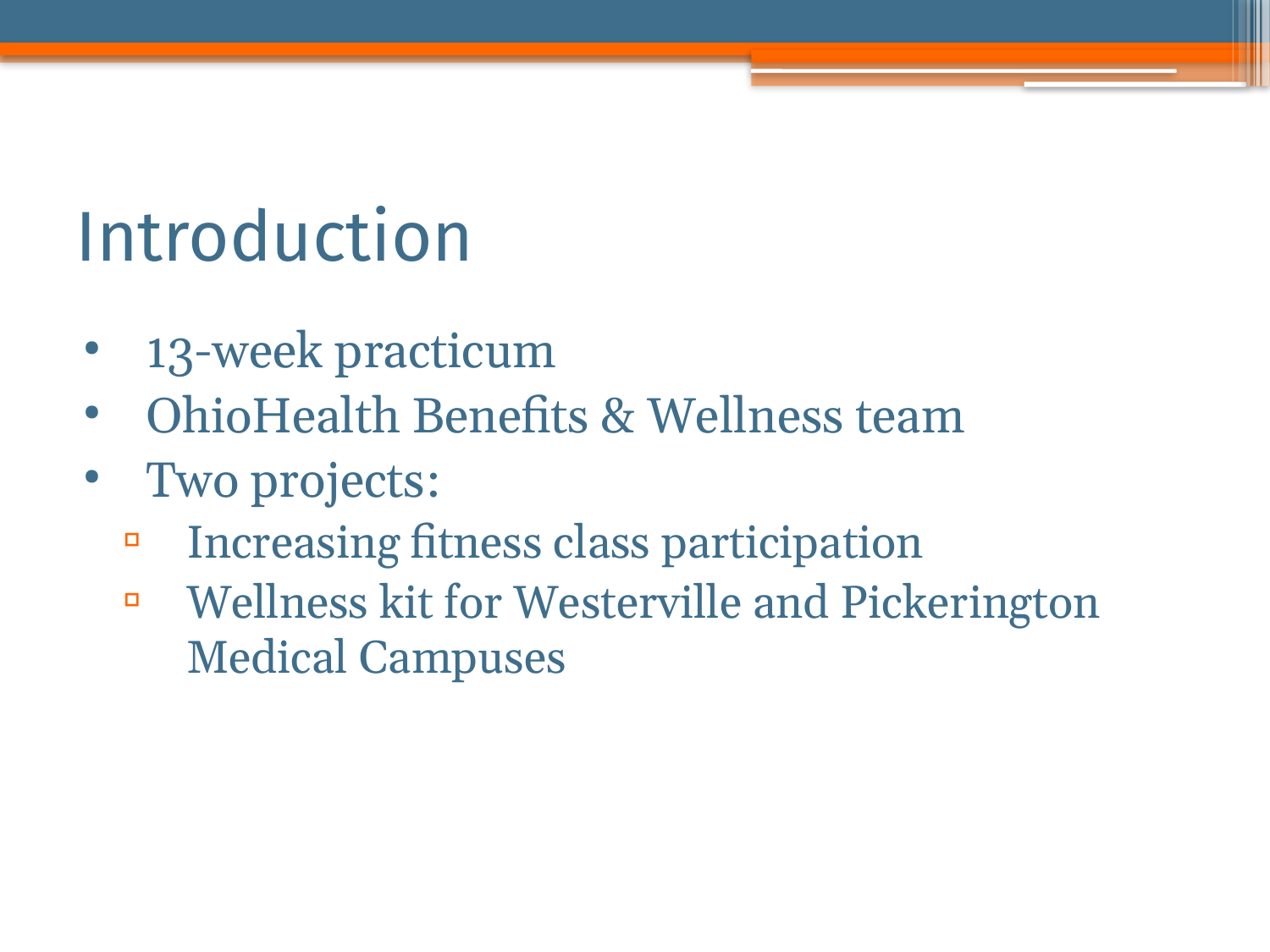

# Introduction
13-week practicum
OhioHealth Benefits & Wellness team
Two projects:
Increasing fitness class participation
Wellness kit for Westerville and Pickerington Medical Campuses